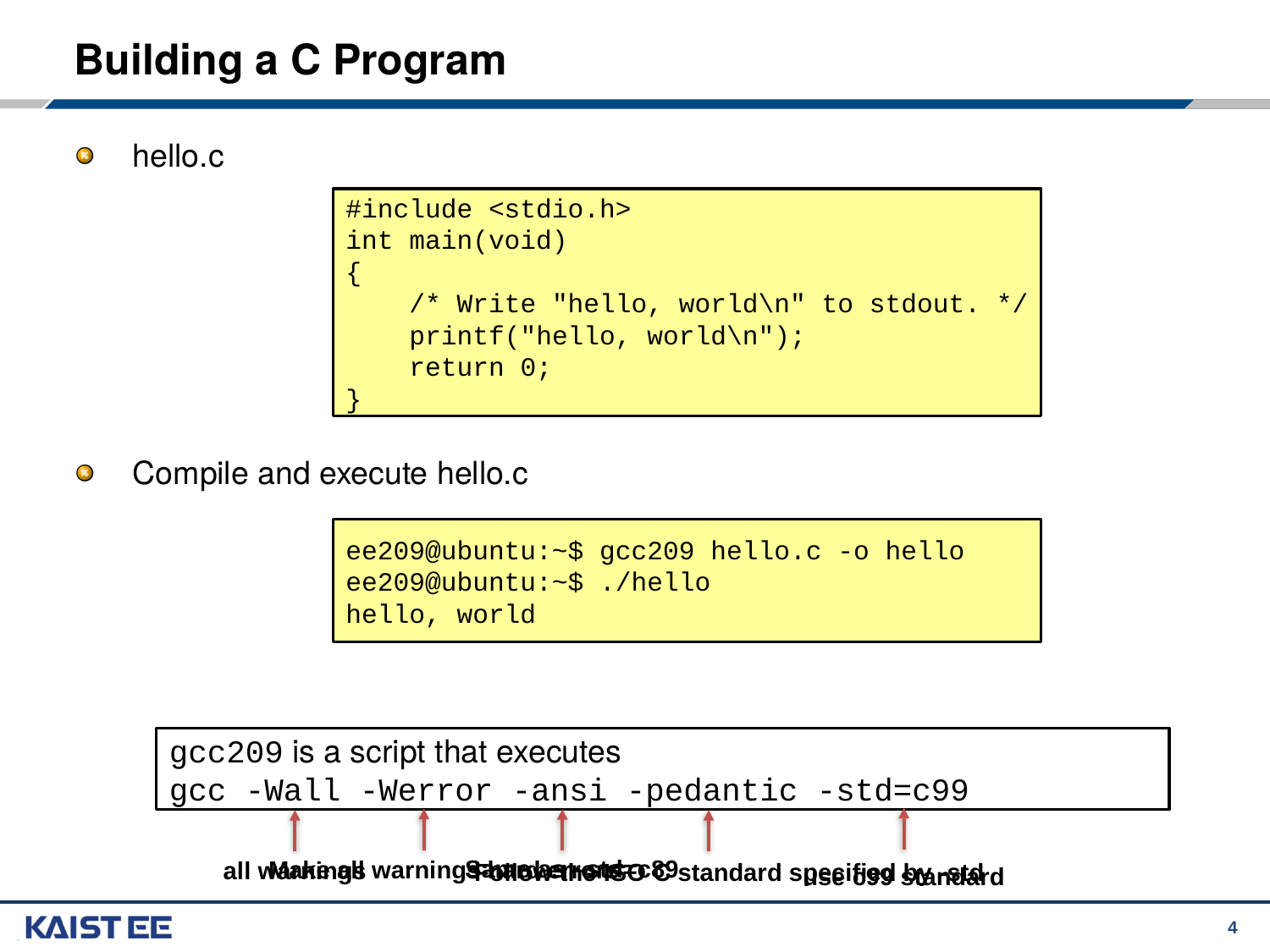

# Building a C Program
hello.c

Compile and execute hello.c

#include <stdio.h>
int main(void)
{
    /* Write "hello, world\n" to stdout. */
    printf("hello, world\n");
    return 0;
}
ee209@ubuntu:~$ gcc209 hello.c -o hello
ee209@ubuntu:~$ ./hello
hello, world
gcc209 is a script that executes
gcc -Wall -Werror -ansi -pedantic -std=c99
Same as –std=c89
Make all warnings hard errors
all warnings
Follow the ISO C standard specified by -std
use c99 standard